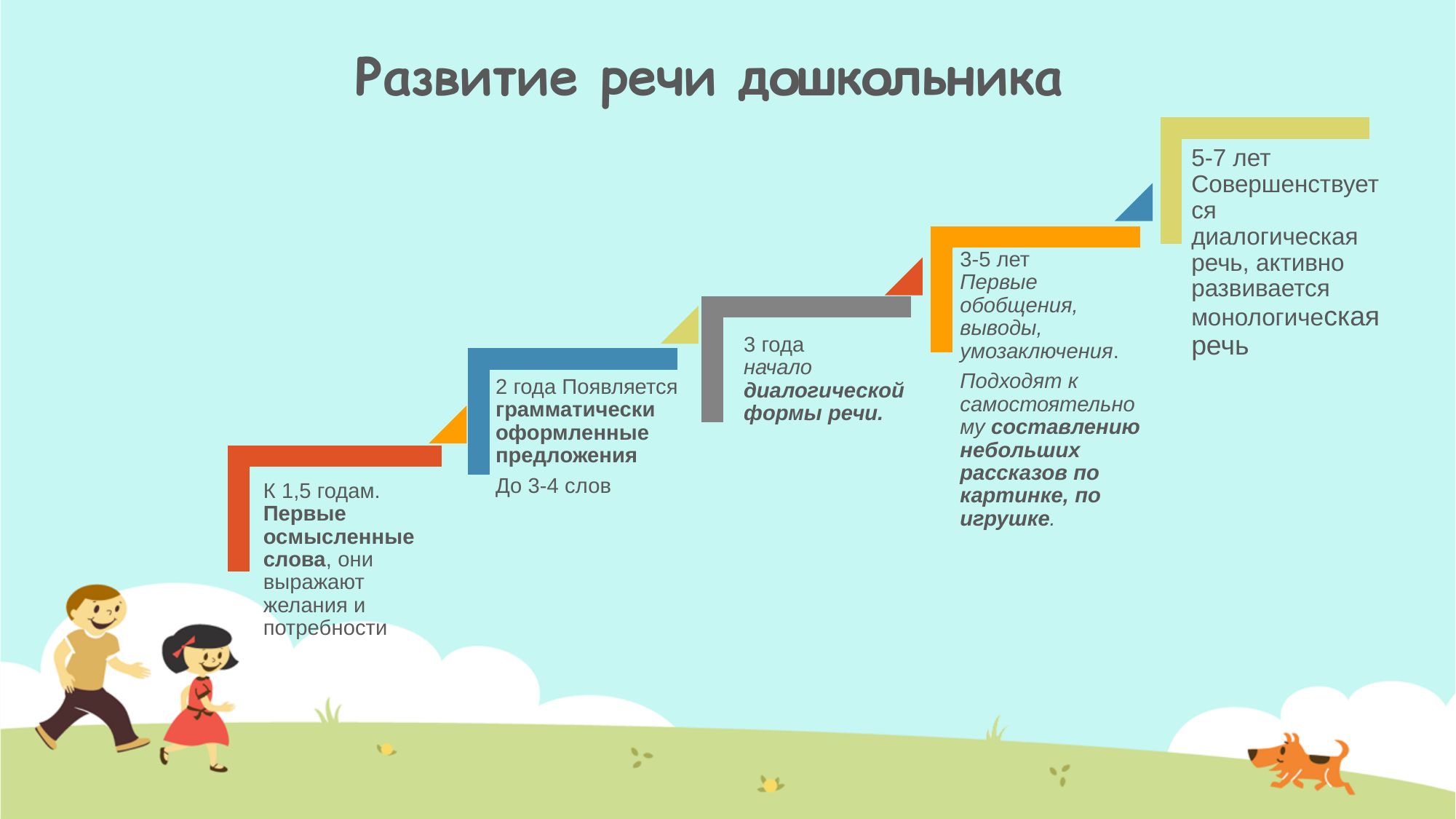

# Развитие речи дошкольника
К 1,5 годам. Первые осмысленные слова, они выражают желания и потребности
2 года Появляется грамматически оформленные предложения
До 3-4 слов
3 года
начало диалогической формы речи.
3-5 лет
Первые обобщения, выводы, умозаключения.
Подходят к самостоятельному составлению небольших рассказов по картинке, по игрушке.

5-7 лет
Совершенствуется диалогическая речь, активно развивается монологическая речь